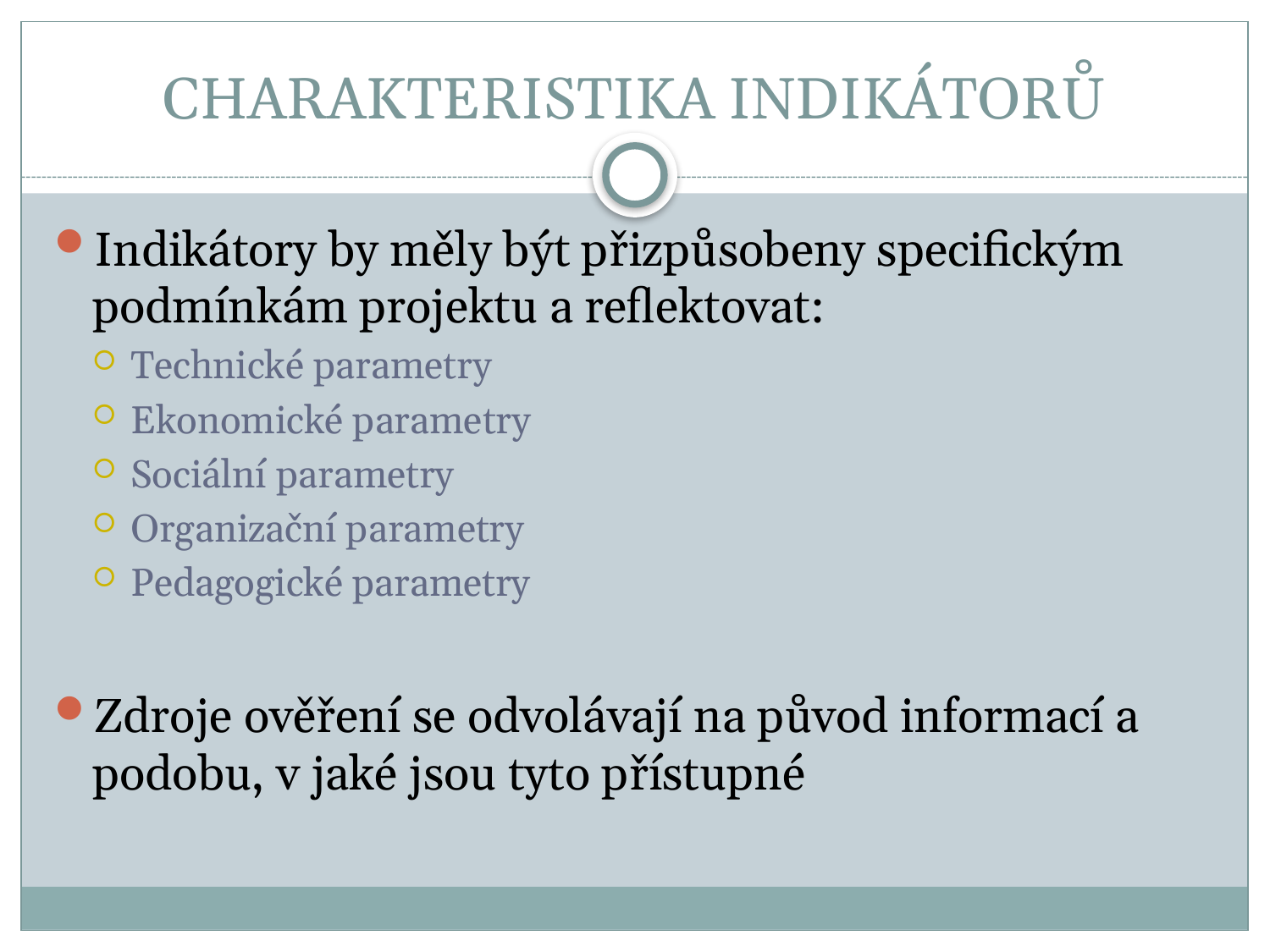

# CHARAKTERISTIKA INDIKÁTORŮ
Indikátory by měly být přizpůsobeny specifickým podmínkám projektu a reflektovat:
Technické parametry
Ekonomické parametry
Sociální parametry
Organizační parametry
Pedagogické parametry

Zdroje ověření se odvolávají na původ informací a podobu, v jaké jsou tyto přístupné